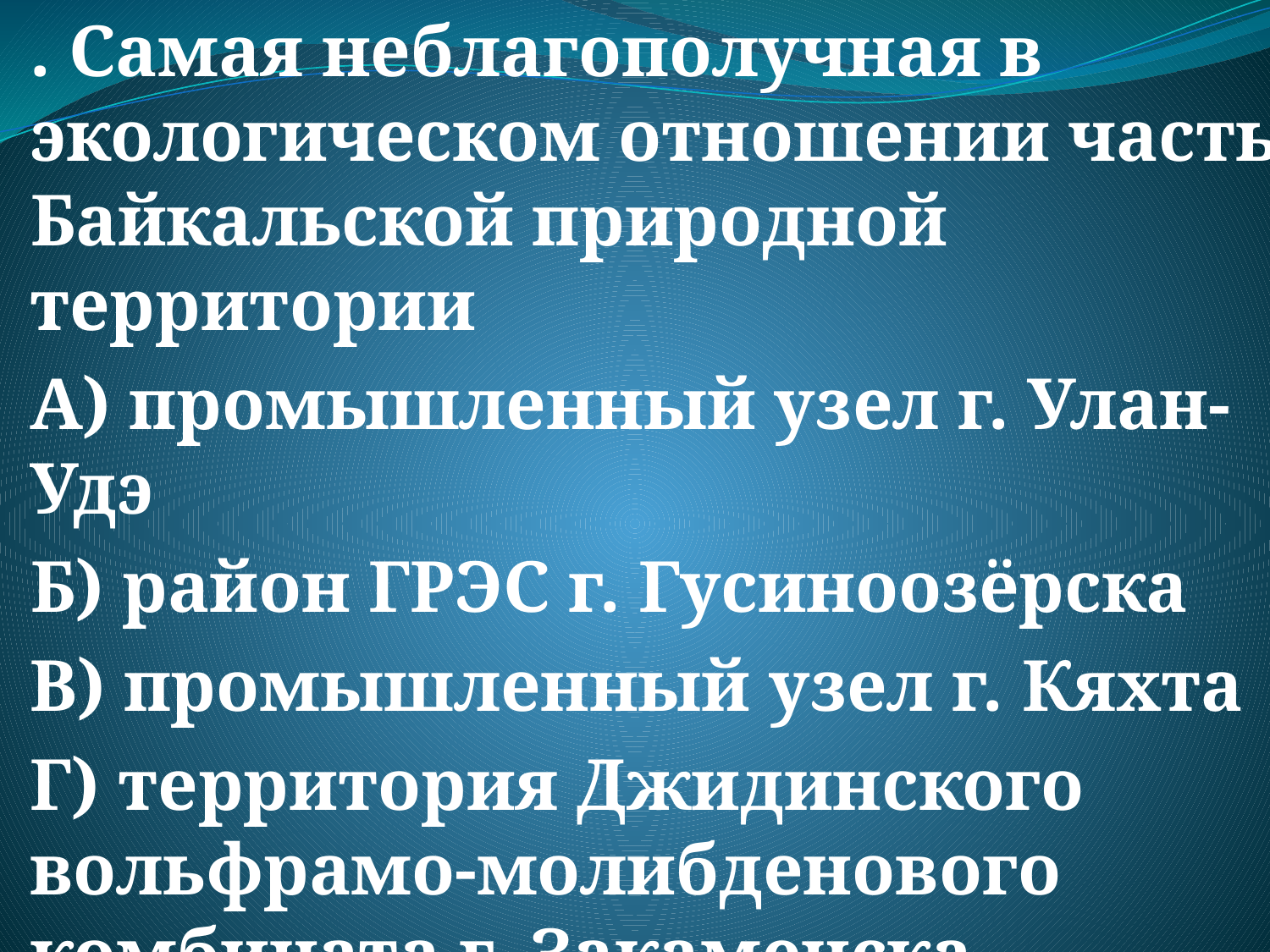

. Самая неблагополучная в экологическом отношении часть Байкальской природной территории
А) промышленный узел г. Улан-Удэ
Б) район ГРЭС г. Гусиноозёрска
В) промышленный узел г. Кяхта
Г) территория Джидинского вольфрамо-молибденового комбината г. Закаменска